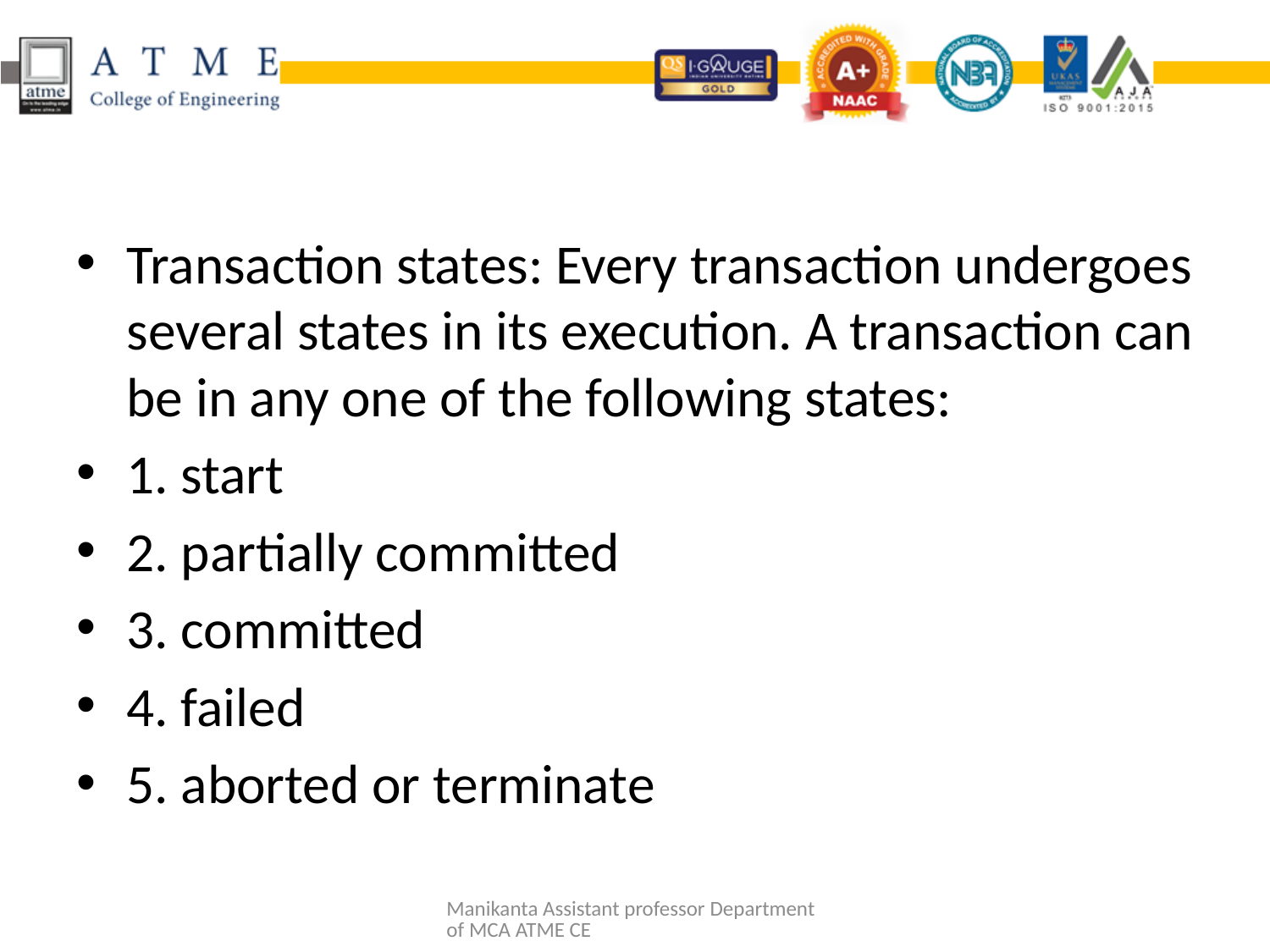

#
Transaction states: Every transaction undergoes several states in its execution. A transaction can be in any one of the following states:
1. start
2. partially committed
3. committed
4. failed
5. aborted or terminate
Manikanta Assistant professor Department of MCA ATME CE